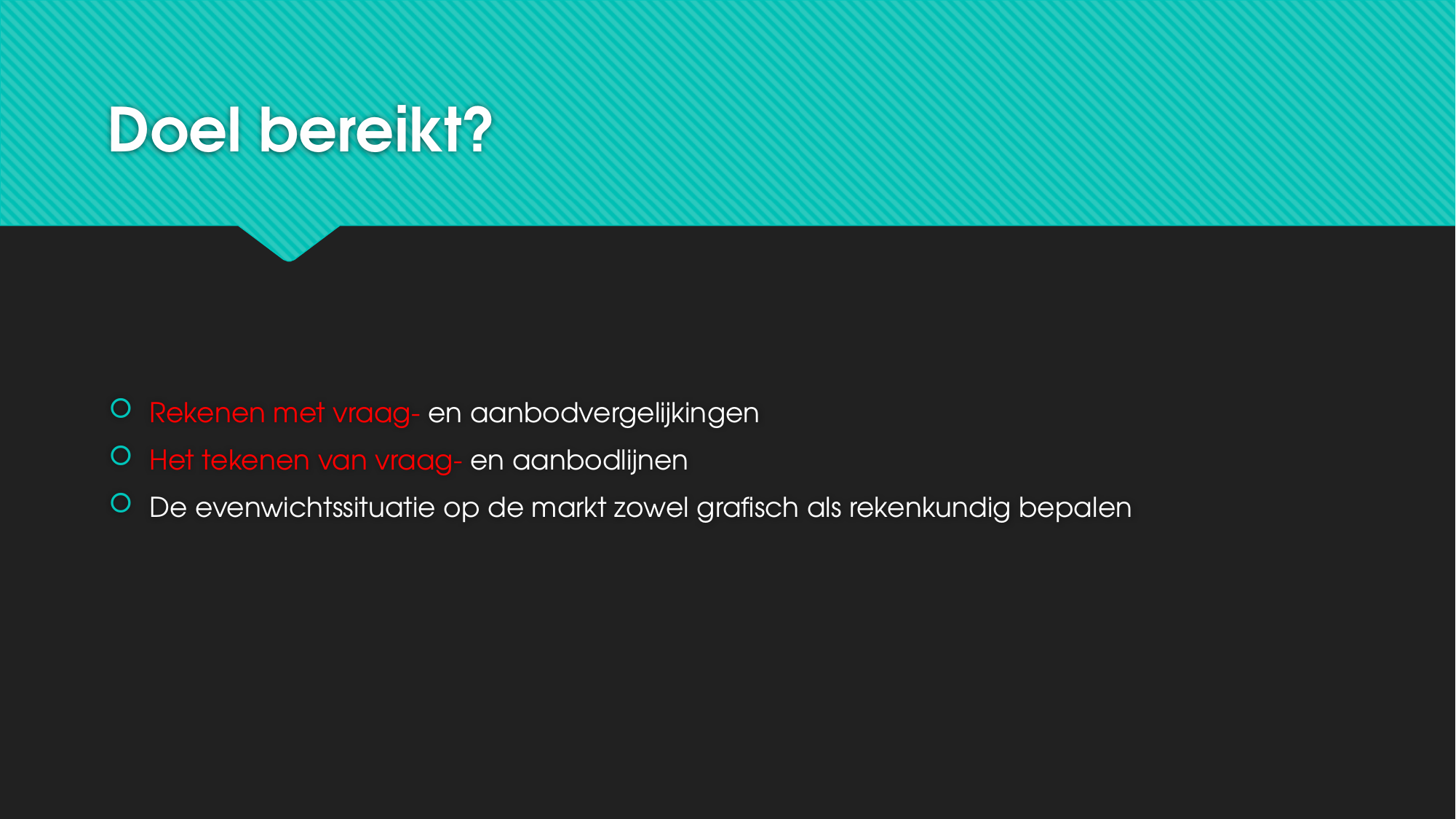

# Doel bereikt?
Rekenen met vraag- en aanbodvergelijkingen
Het tekenen van vraag- en aanbodlijnen
De evenwichtssituatie op de markt zowel grafisch als rekenkundig bepalen